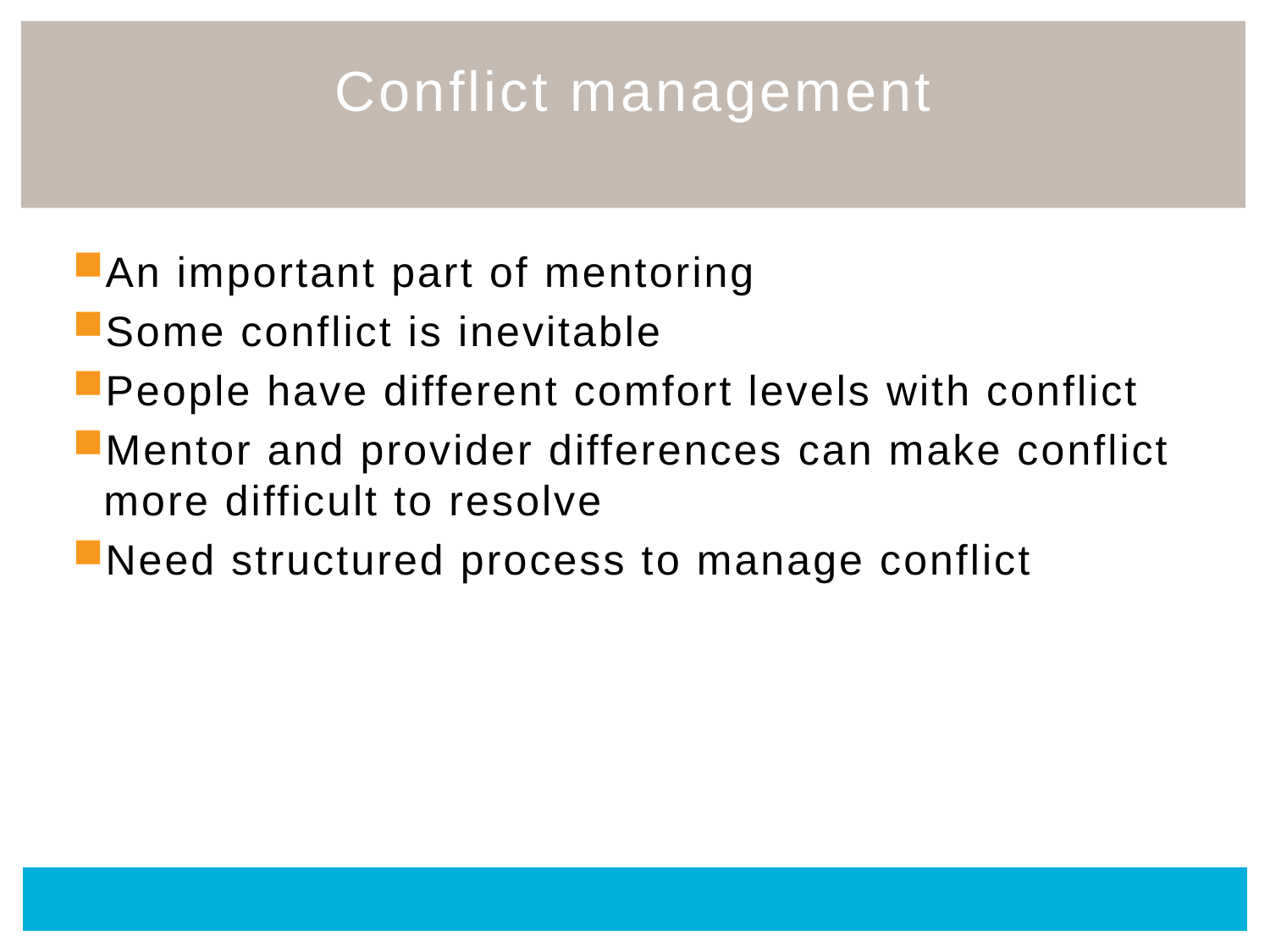

# Conflict management
An important part of mentoring
Some conflict is inevitable
People have different comfort levels with conflict
Mentor and provider differences can make conflict more difficult to resolve
Need structured process to manage conflict